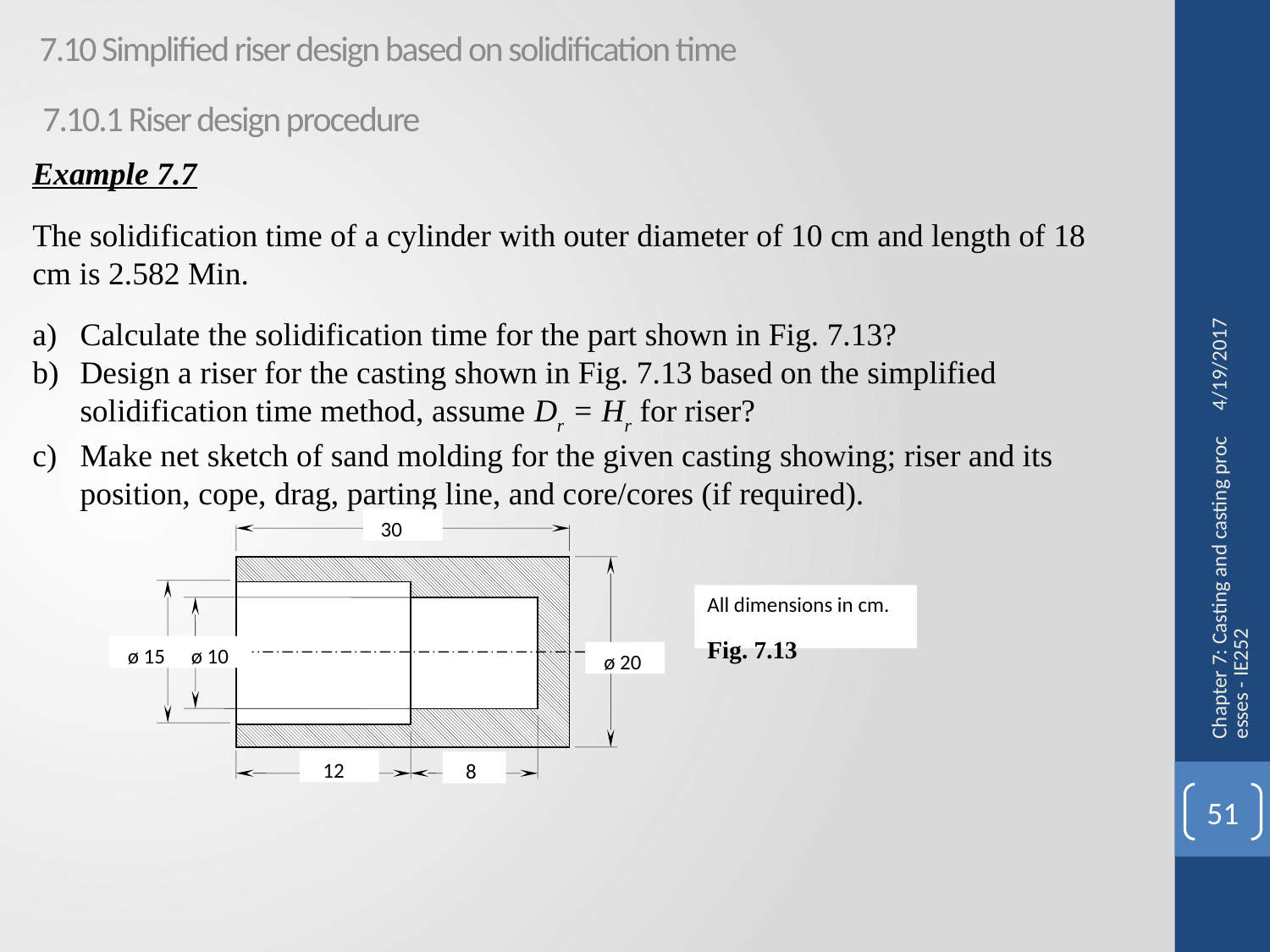

7.10 Simplified riser design based on solidification time

7.10.1 Riser design procedure
Example 7.7

The solidification time of a cylinder with outer diameter of 10 cm and length of 18 cm is 2.582 Min.

Calculate the solidification time for the part shown in Fig. 7.13?
Design a riser for the casting shown in Fig. 7.13 based on the simplified solidification time method, assume Dr = Hr for riser?
Make net sketch of sand molding for the given casting showing; riser and its position, cope, drag, parting line, and core/cores (if required).
4/19/2017
 30

All dimensions in cm.
Fig. 7.13

.ø 15
.ø 10
.ø 20

. 12

. 8

Chapter 7: Casting and casting processes - IE252
51